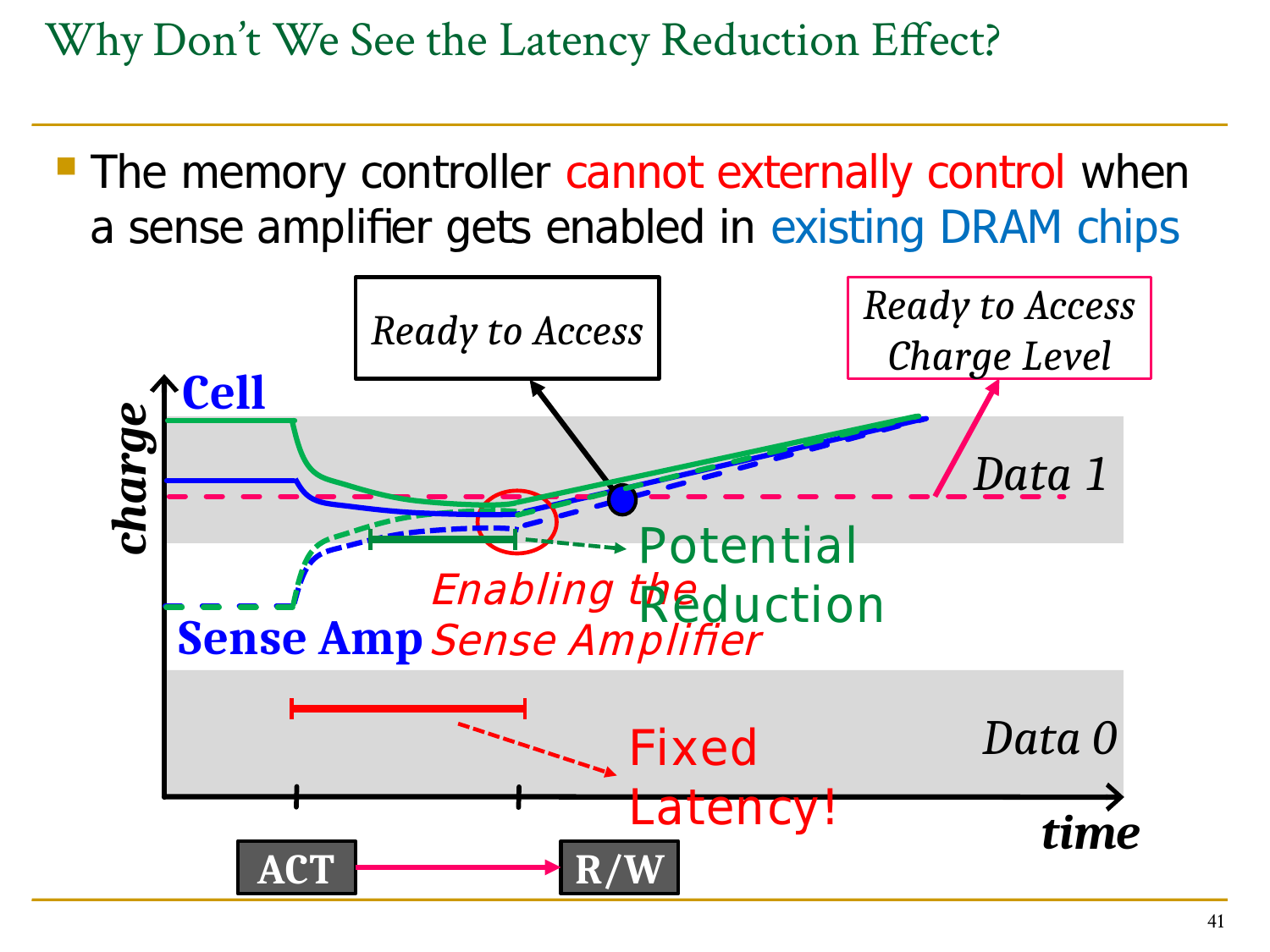

# Why Don’t We See the Latency Reduction Effect?
The memory controller cannot externally control when a sense amplifier gets enabled in existing DRAM chips
Ready to Access
Charge Level
Ready to Access
Cell
Data 1

charge

Potential Reduction

Enabling the Sense Amplifier
Sense Amp

Data 0
Fixed Latency!
time
ACT
R/W
41